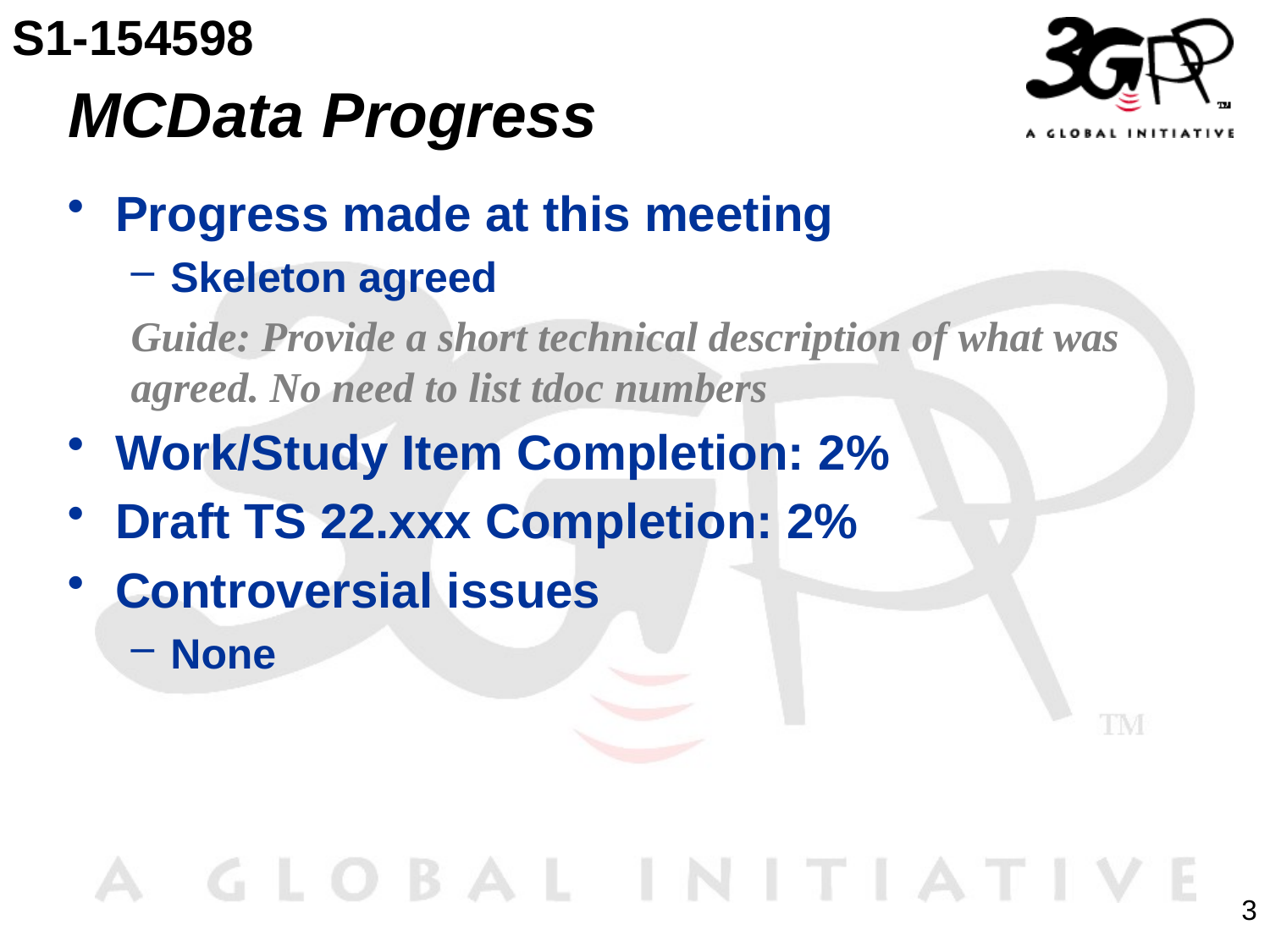

S1-154598
# MCData Progress
Progress made at this meeting
Skeleton agreed
Guide: Provide a short technical description of what was agreed. No need to list tdoc numbers
Work/Study Item Completion: 2%
Draft TS 22.xxx Completion: 2%
Controversial issues
None
3